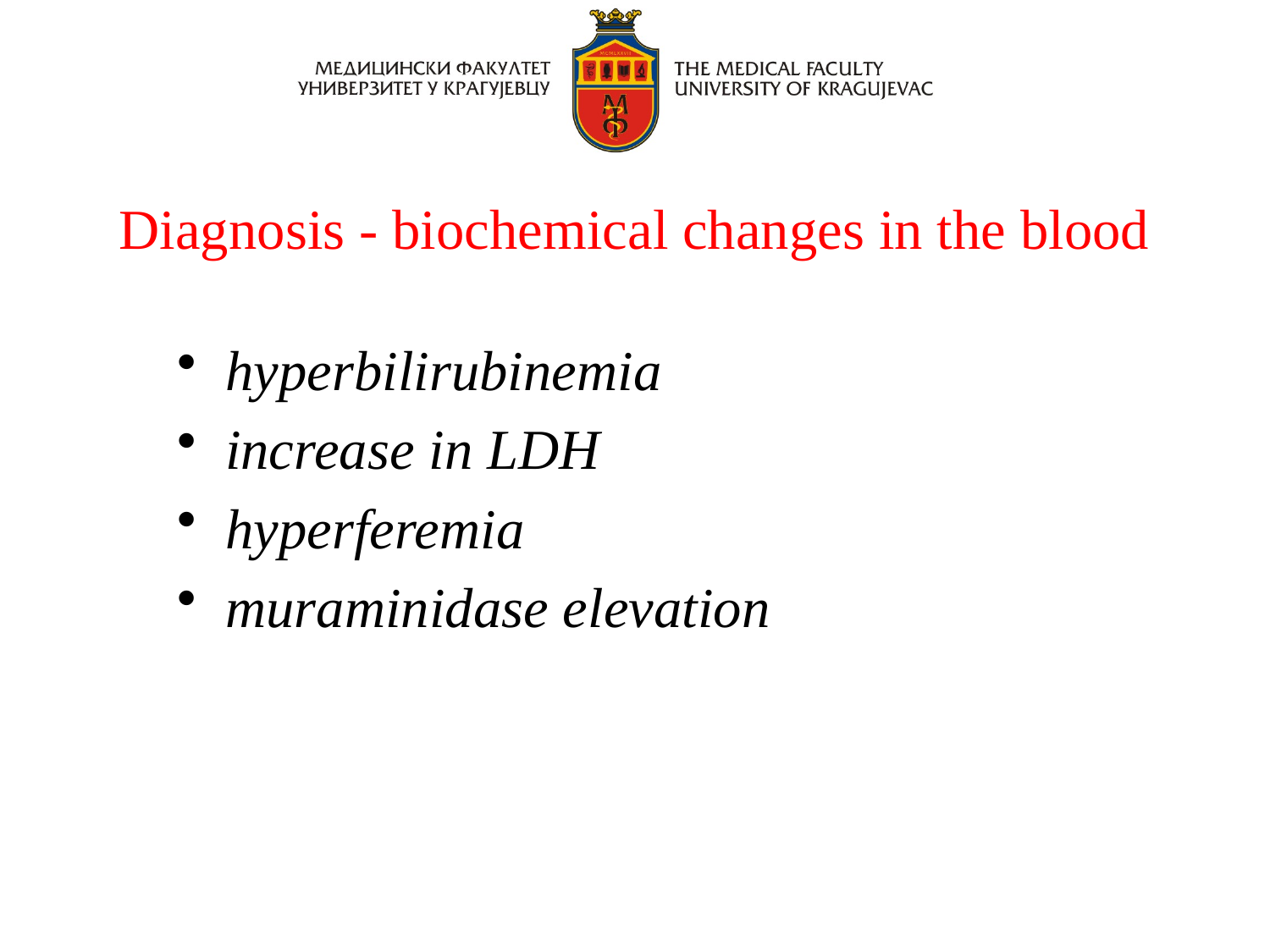

# Diagnosis - biochemical changes in the blood
hyperbilirubinemia
increase in LDH
hyperferemia
muraminidase elevation